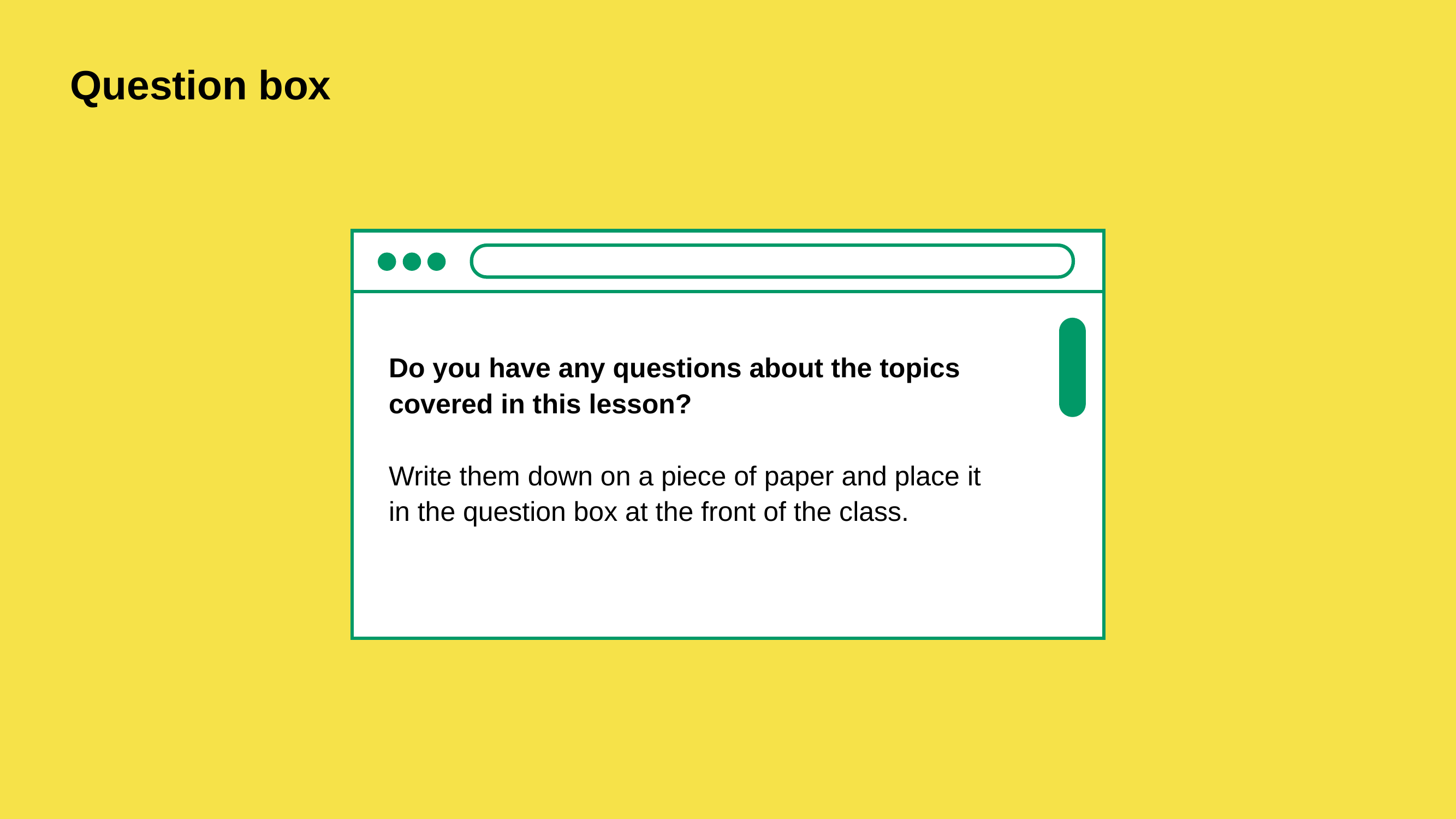

Question box

Do you have any questions about the topics covered in this lesson?

Write them down on a piece of paper and place it in the question box at the front of the class.